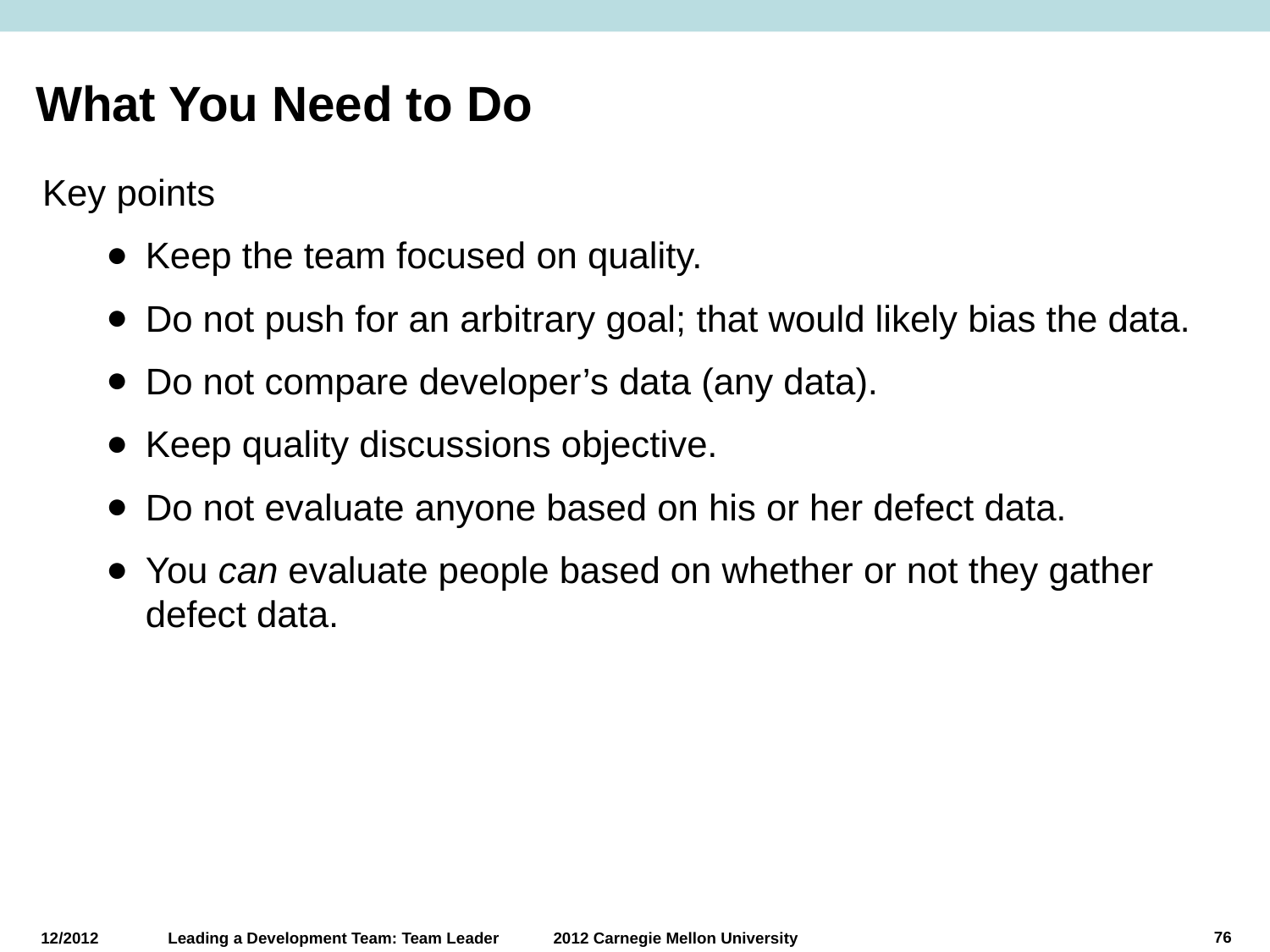

# What You Need to Do
Key points
Keep the team focused on quality.
Do not push for an arbitrary goal; that would likely bias the data.
Do not compare developer’s data (any data).
Keep quality discussions objective.
Do not evaluate anyone based on his or her defect data.
You can evaluate people based on whether or not they gather defect data.